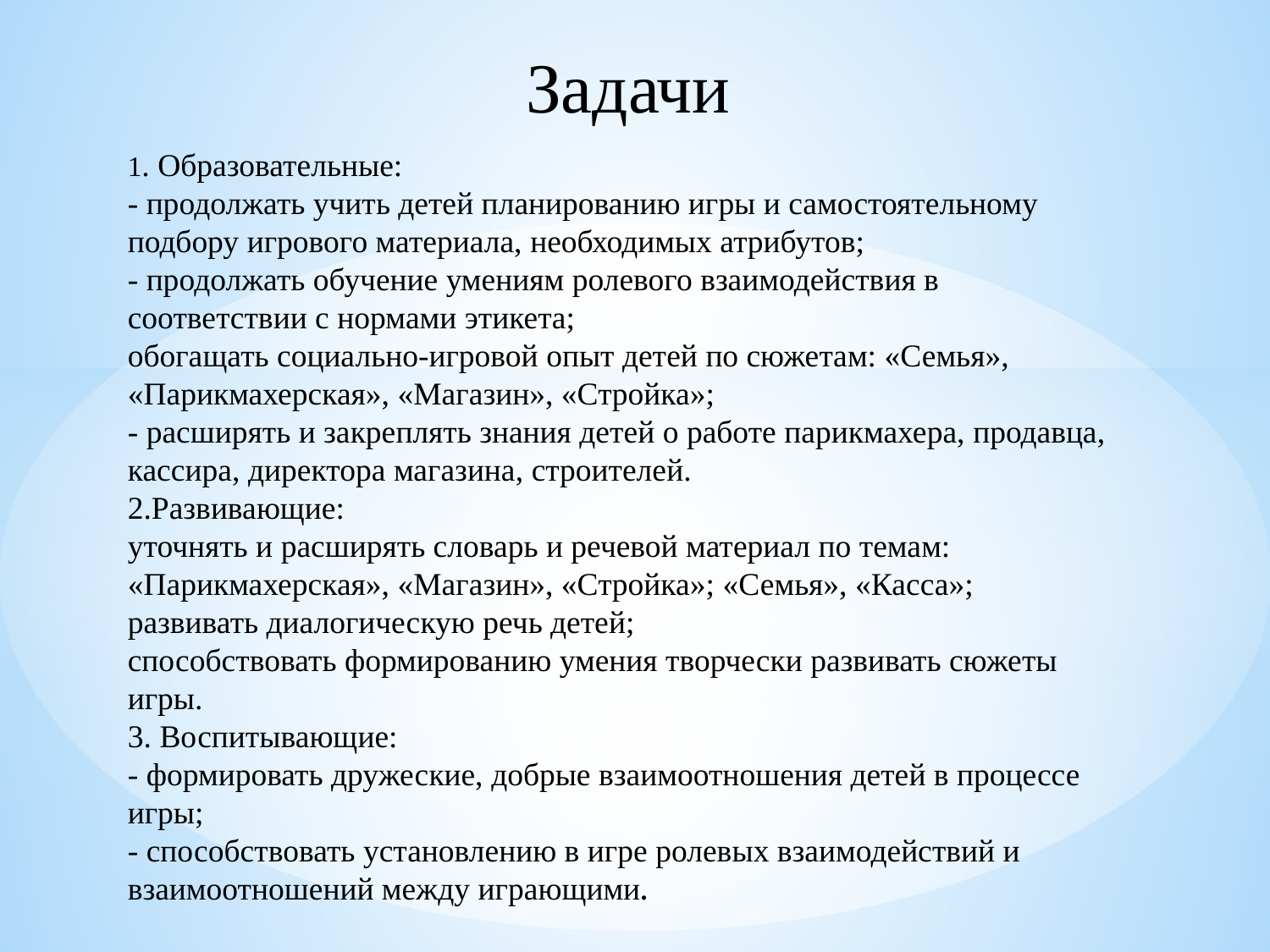

Задачи
# 1. Образовательные: - продолжать учить детей планированию игры и самостоятельному подбору игрового материала, необходимых атрибутов; - продолжать обучение умениям ролевого взаимодействия в соответствии с нормами этикета; обогащать социально-игровой опыт детей по сюжетам: «Семья», «Парикмахерская», «Магазин», «Стройка»; - расширять и закреплять знания детей о работе парикмахера, продавца, кассира, директора магазина, строителей. 2.Развивающие: уточнять и расширять словарь и речевой материал по темам: «Парикмахерская», «Магазин», «Стройка»; «Семья», «Касса»; развивать диалогическую речь детей; способствовать формированию умения творчески развивать сюжеты игры. 3. Воспитывающие: - формировать дружеские, добрые взаимоотношения детей в процессе игры; - способствовать установлению в игре ролевых взаимодействий и взаимоотношений между играющими.